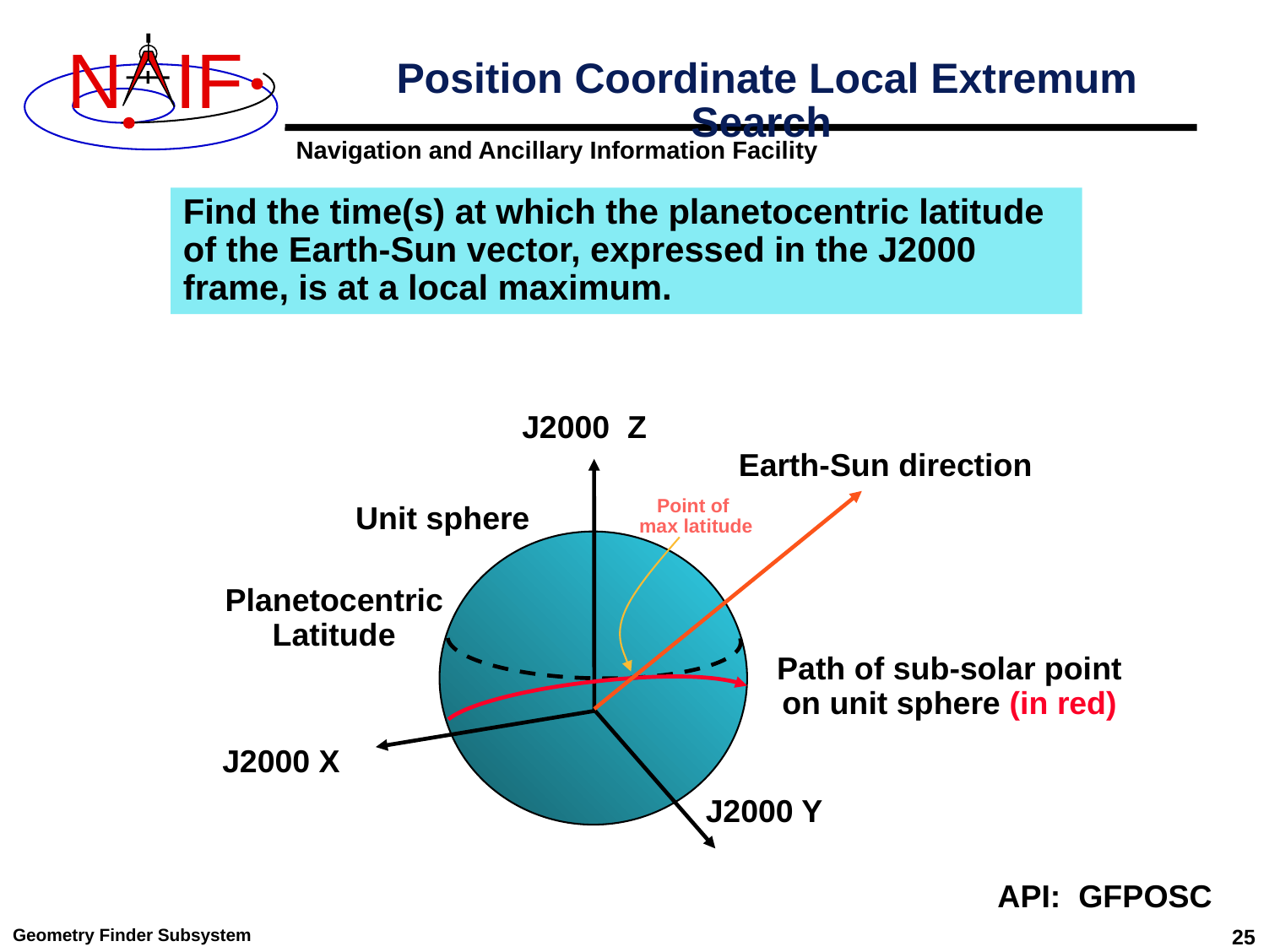

# Position Coordinate Local Extremum Search
Find the time(s) at which the planetocentric latitude of the Earth-Sun vector, expressed in the J2000 frame, is at a local maximum.
J2000  Z
Earth-Sun direction

Point of
max latitude

Unit sphere

Planetocentric Latitude

Path of sub-solar point on unit sphere (in red)

J2000 X
J2000 Y
API:  GFPOSC
Geometry Finder Subsystem
25